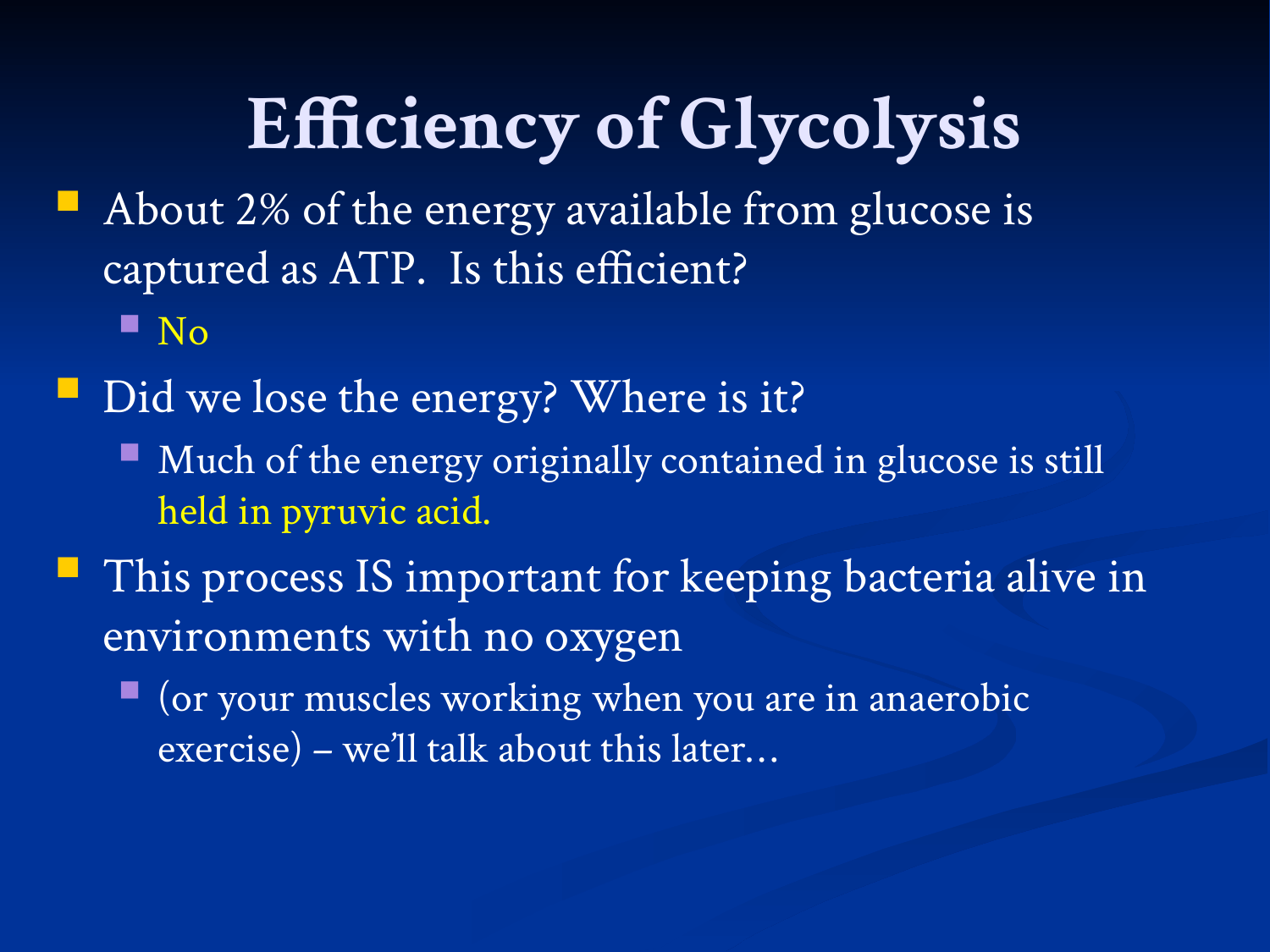

# Efficiency of Glycolysis
About 2% of the energy available from glucose is captured as ATP.  Is this efficient?
No
Did we lose the energy? Where is it?
Much of the energy originally contained in glucose is still held in pyruvic acid.
This process IS important for keeping bacteria alive in environments with no oxygen
(or your muscles working when you are in anaerobic exercise) – we’ll talk about this later…